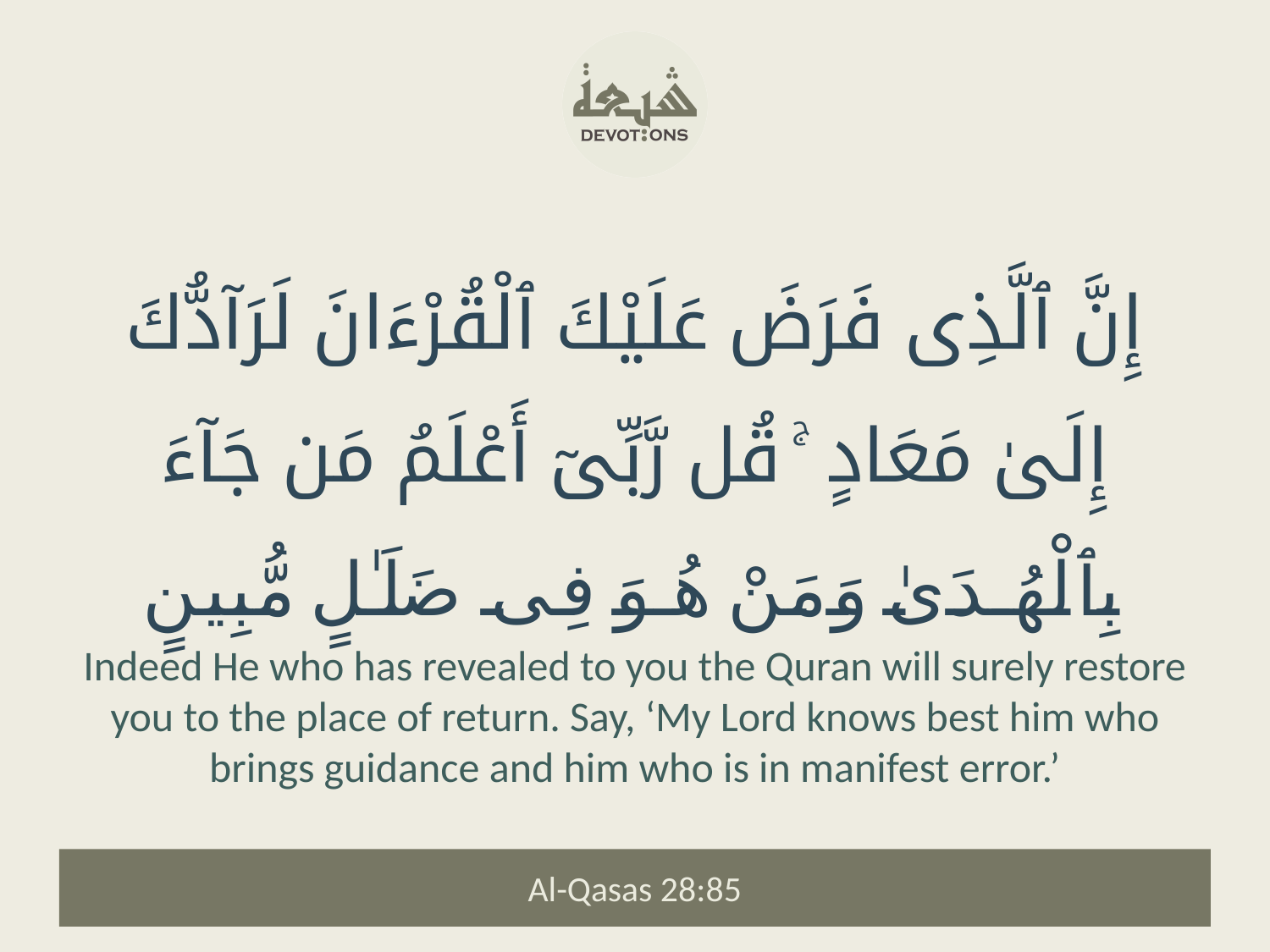

إِنَّ ٱلَّذِى فَرَضَ عَلَيْكَ ٱلْقُرْءَانَ لَرَآدُّكَ إِلَىٰ مَعَادٍ ۚ قُل رَّبِّىٓ أَعْلَمُ مَن جَآءَ بِٱلْهُدَىٰ وَمَنْ هُوَ فِى ضَلَـٰلٍ مُّبِينٍ
Indeed He who has revealed to you the Quran will surely restore you to the place of return. Say, ‘My Lord knows best him who brings guidance and him who is in manifest error.’
Al-Qasas 28:85